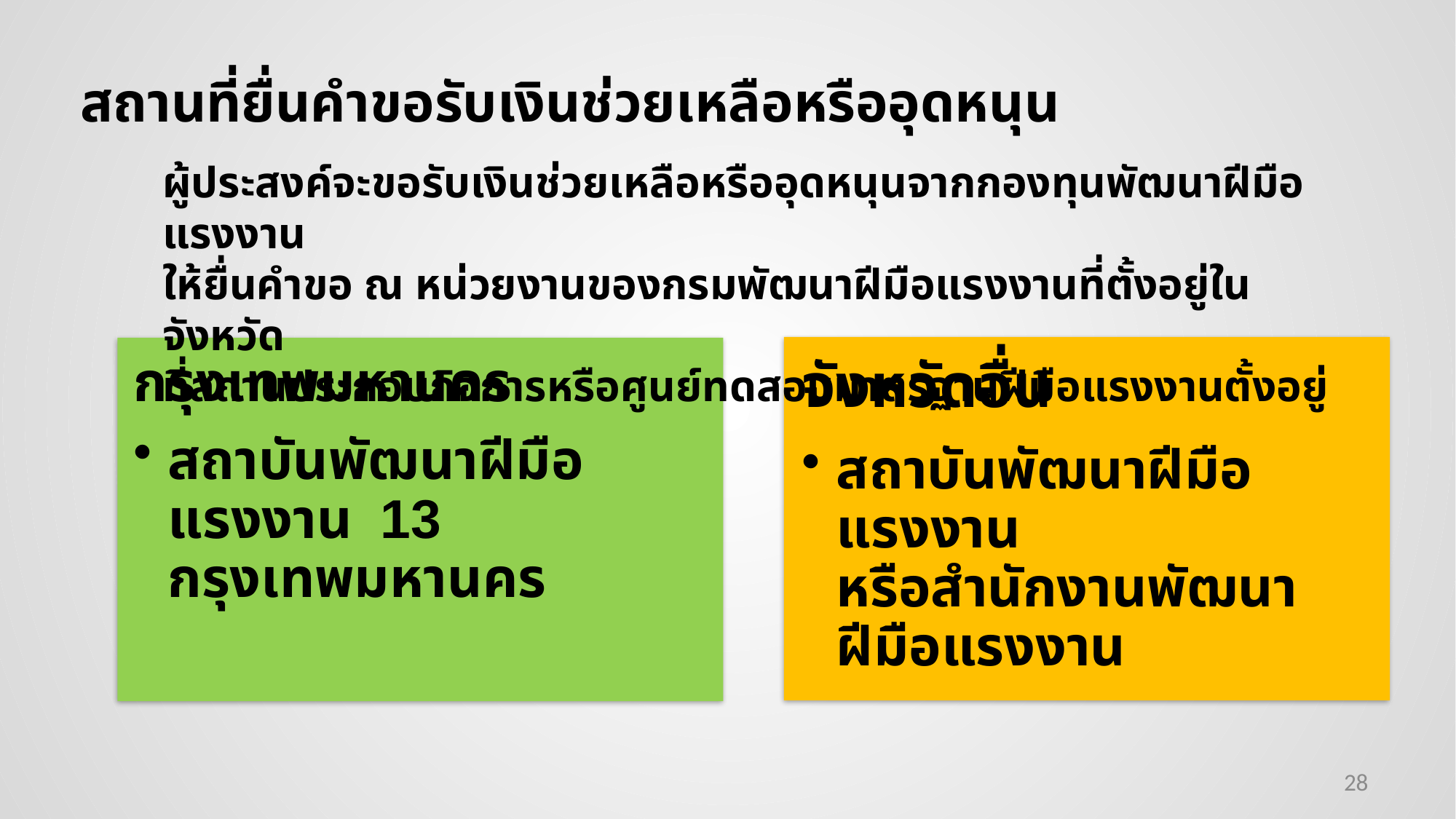

# สถานที่ยื่นคำขอรับเงินช่วยเหลือหรืออุดหนุน
ผู้ประสงค์จะขอรับเงินช่วยเหลือหรืออุดหนุนจากกองทุนพัฒนาฝีมือแรงงาน
ให้ยื่นคำขอ ณ หน่วยงานของกรมพัฒนาฝีมือแรงงานที่ตั้งอยู่ในจังหวัด
ที่สถานประกอบกิจการหรือศูนย์ทดสอบมาตรฐานฝีมือแรงงานตั้งอยู่
กรุงเทพมหานคร
สถาบันพัฒนาฝีมือแรงงาน  13 กรุงเทพมหานคร
จังหวัดอื่น
สถาบันพัฒนาฝีมือแรงงาน
หรือสำนักงานพัฒนาฝีมือแรงงาน
28